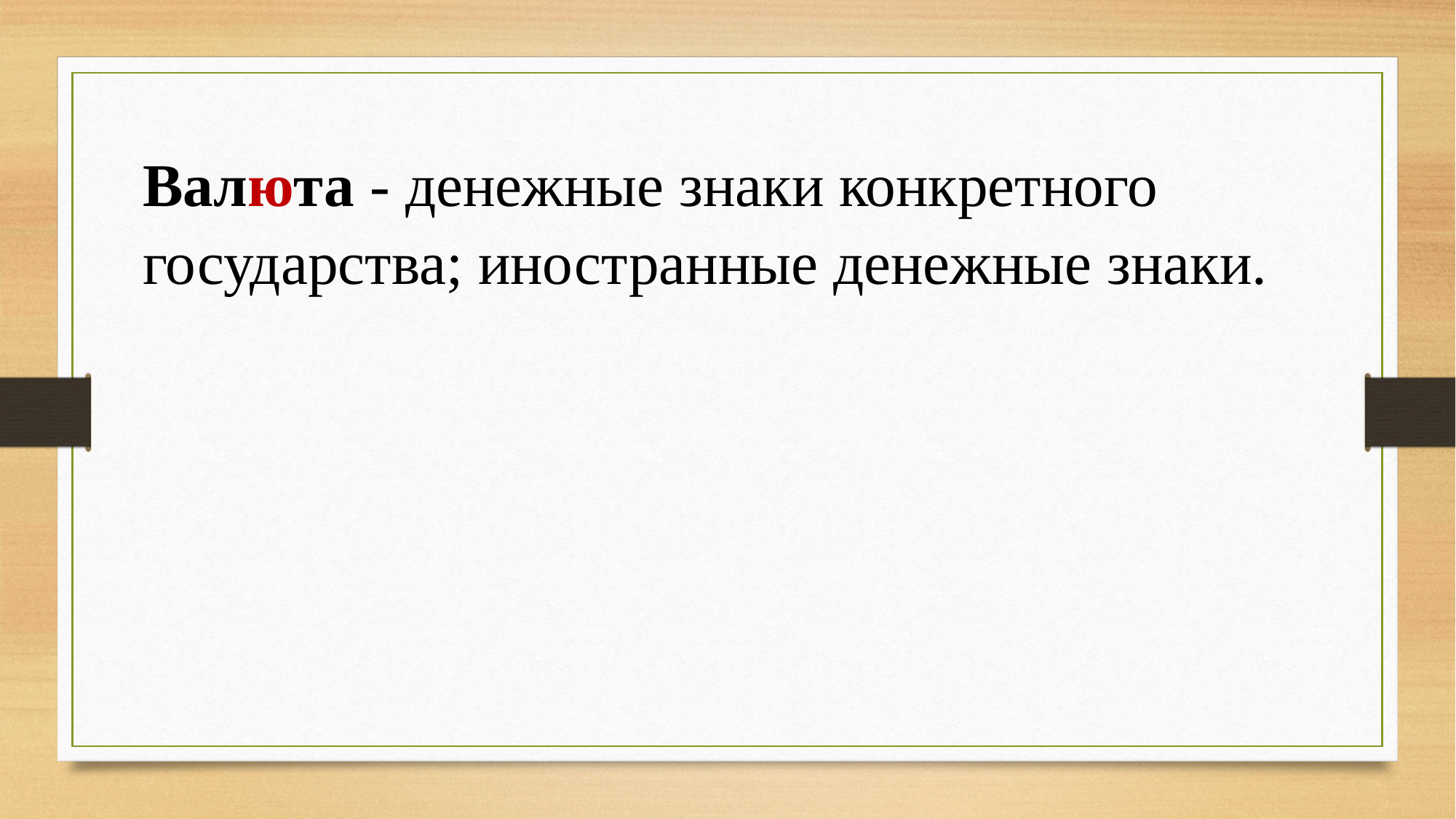

Валюта - денежные знаки конкретного государства; иностранные денежные знаки.